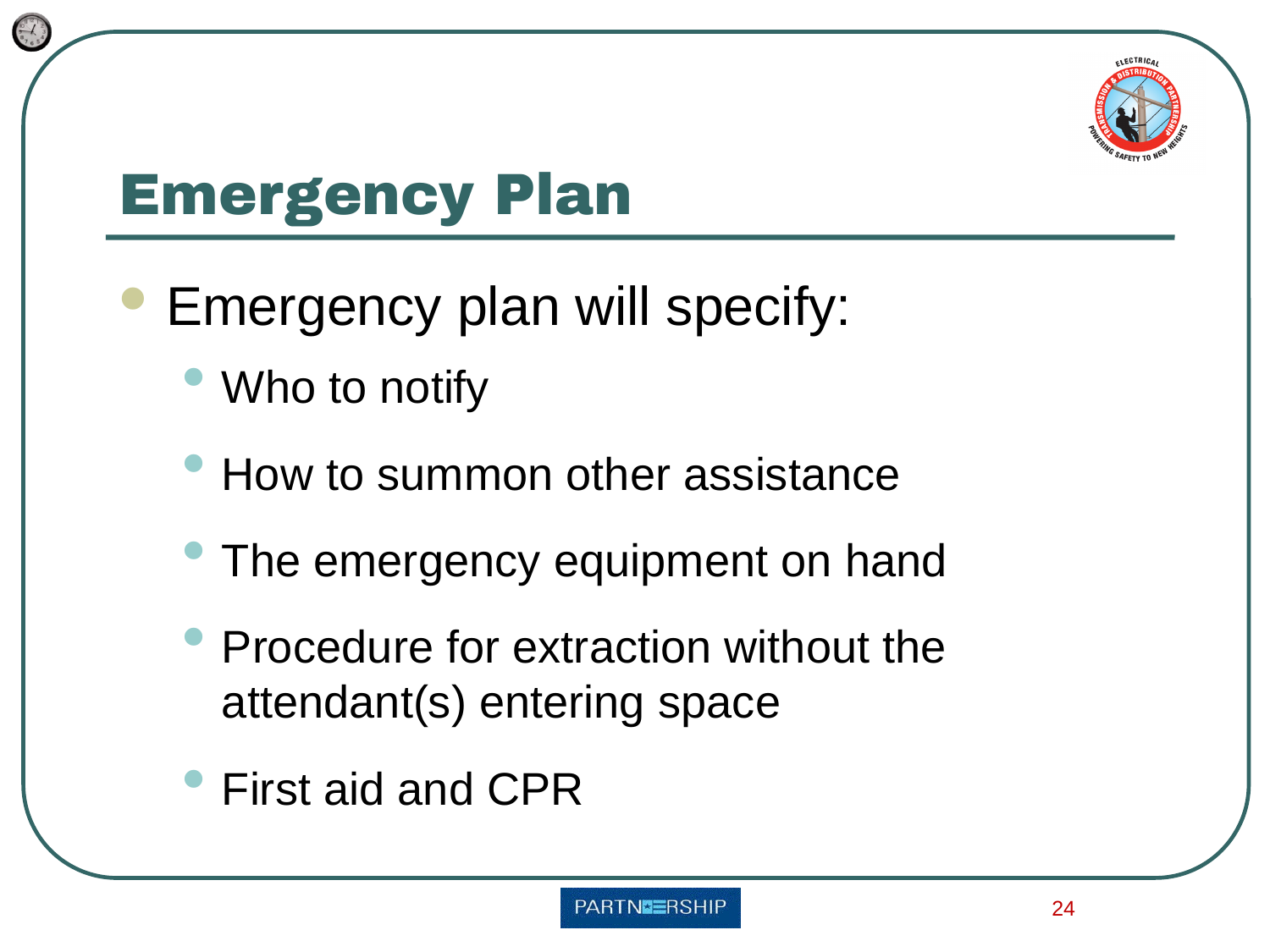

# Emergency Plan
Emergency plan will specify:
Who to notify
How to summon other assistance
The emergency equipment on hand
Procedure for extraction without the attendant(s) entering space
First aid and CPR
24